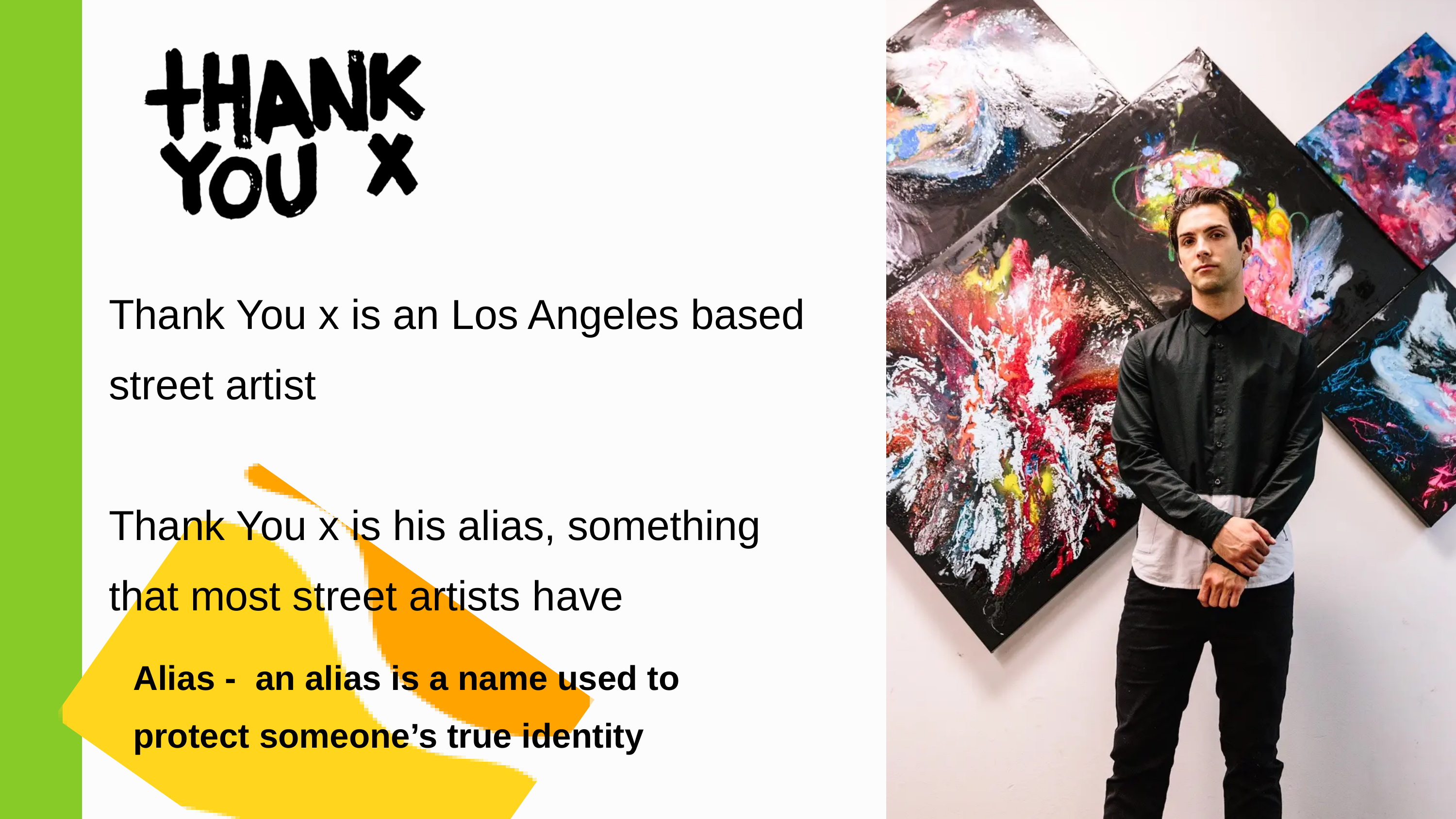

Thank You x is an Los Angeles based street artist

Thank You x is his alias, something that most street artists have

Alias -  an alias is a name used to protect someone’s true identity